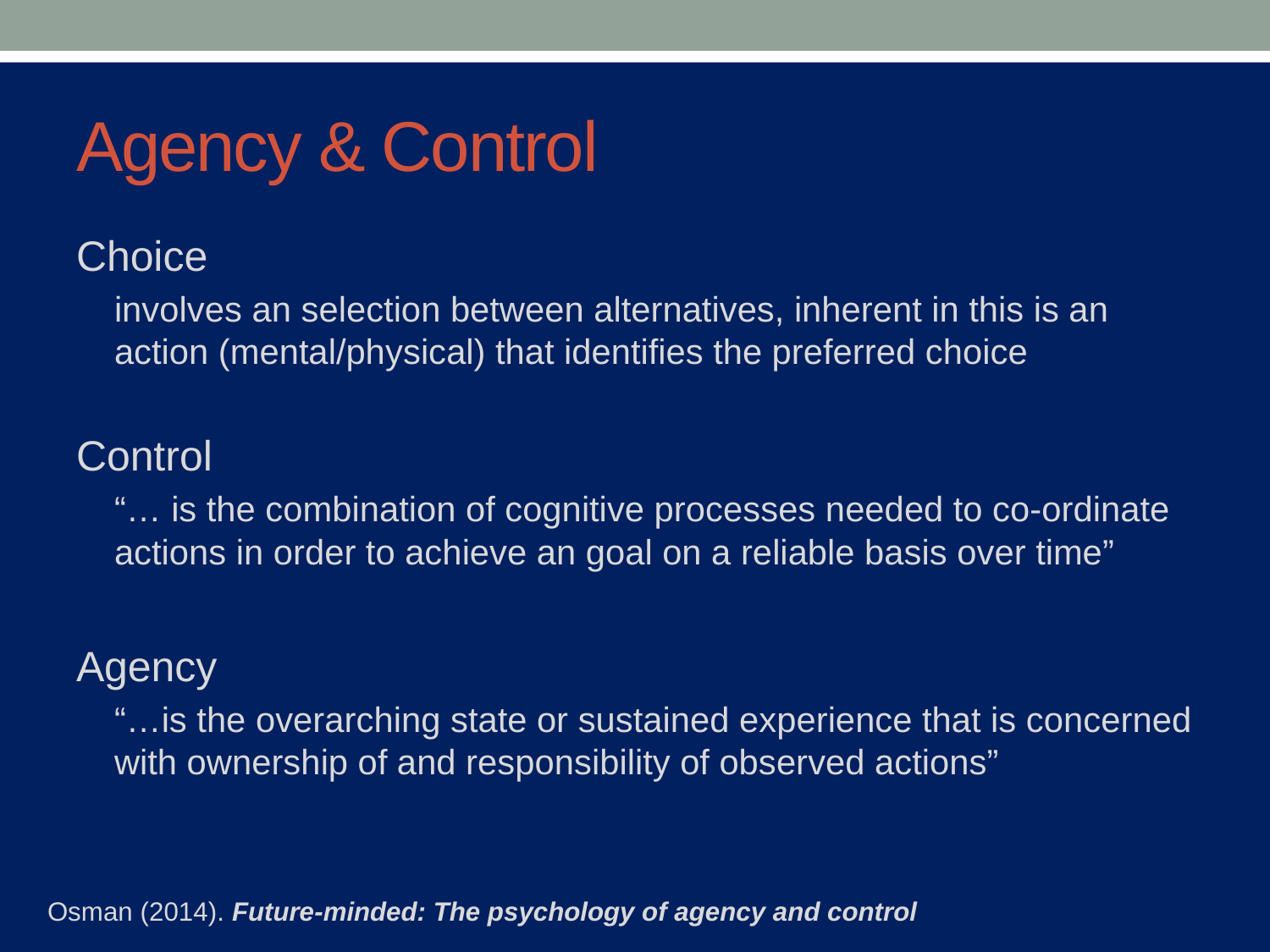

# Agency & Control
Choice
involves an selection between alternatives, inherent in this is an action (mental/physical) that identifies the preferred choice

Control
“… is the combination of cognitive processes needed to co-ordinate actions in order to achieve an goal on a reliable basis over time”

Agency
“…is the overarching state or sustained experience that is concerned with ownership of and responsibility of observed actions”
Osman (2014). Future-minded: The psychology of agency and control